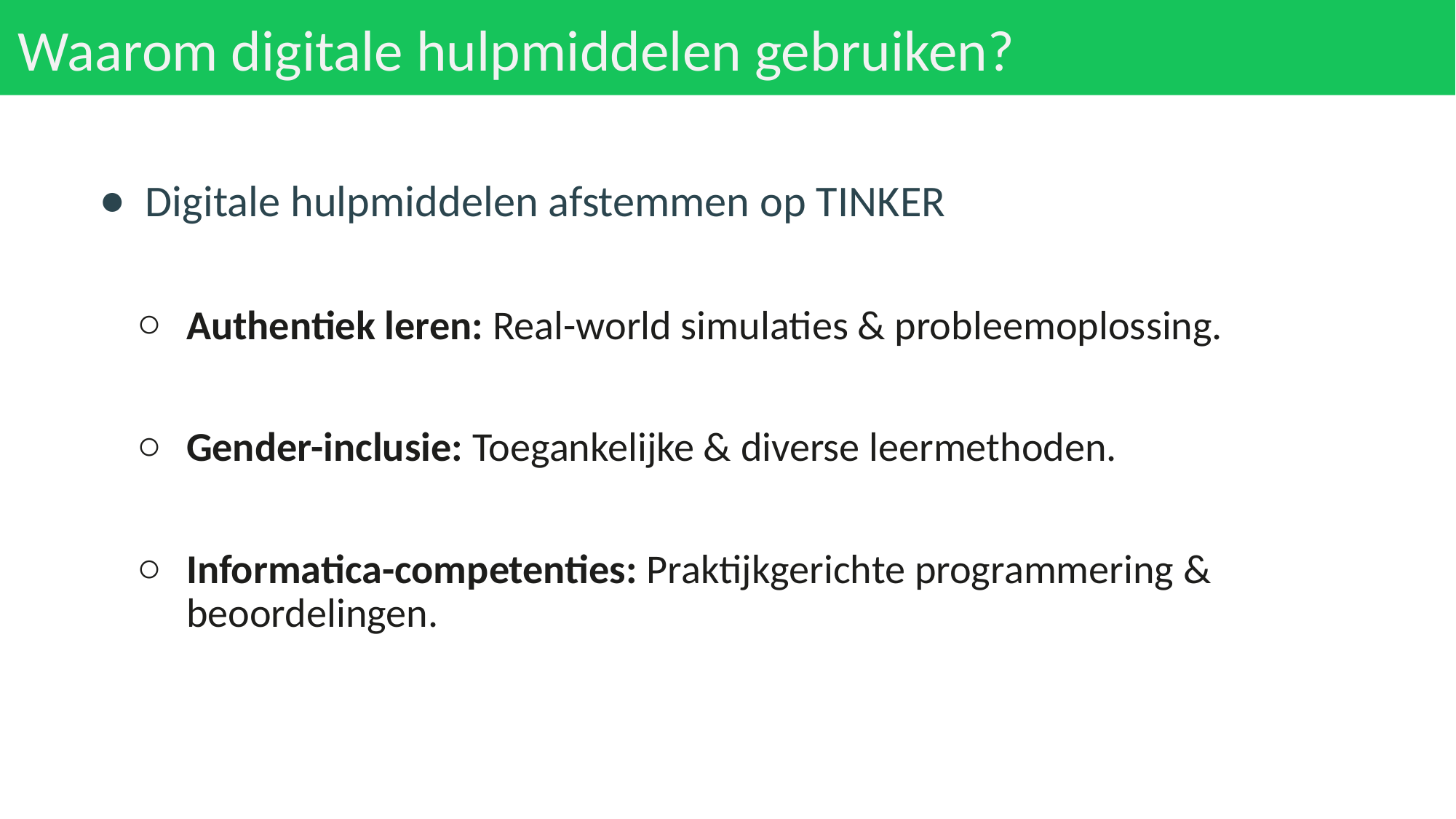

# Waarom digitale hulpmiddelen gebruiken?

Digitale hulpmiddelen afstemmen op TINKER

Authentiek leren: Real-world simulaties & probleemoplossing.

Gender-inclusie: Toegankelijke & diverse leermethoden.

Informatica-competenties: Praktijkgerichte programmering & beoordelingen.